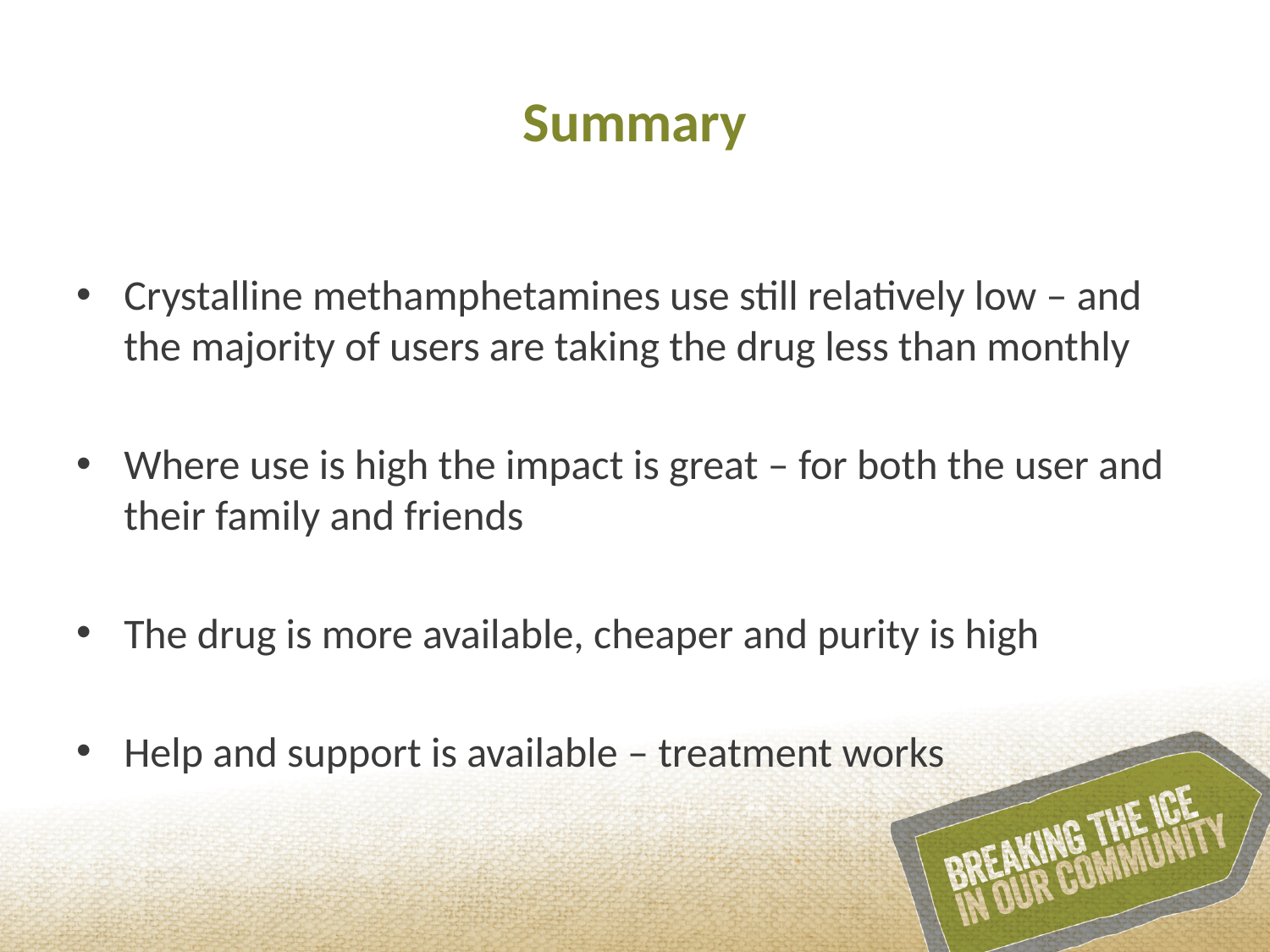

# Summary
Crystalline methamphetamines use still relatively low – and the majority of users are taking the drug less than monthly

Where use is high the impact is great – for both the user and their family and friends

The drug is more available, cheaper and purity is high

Help and support is available – treatment works